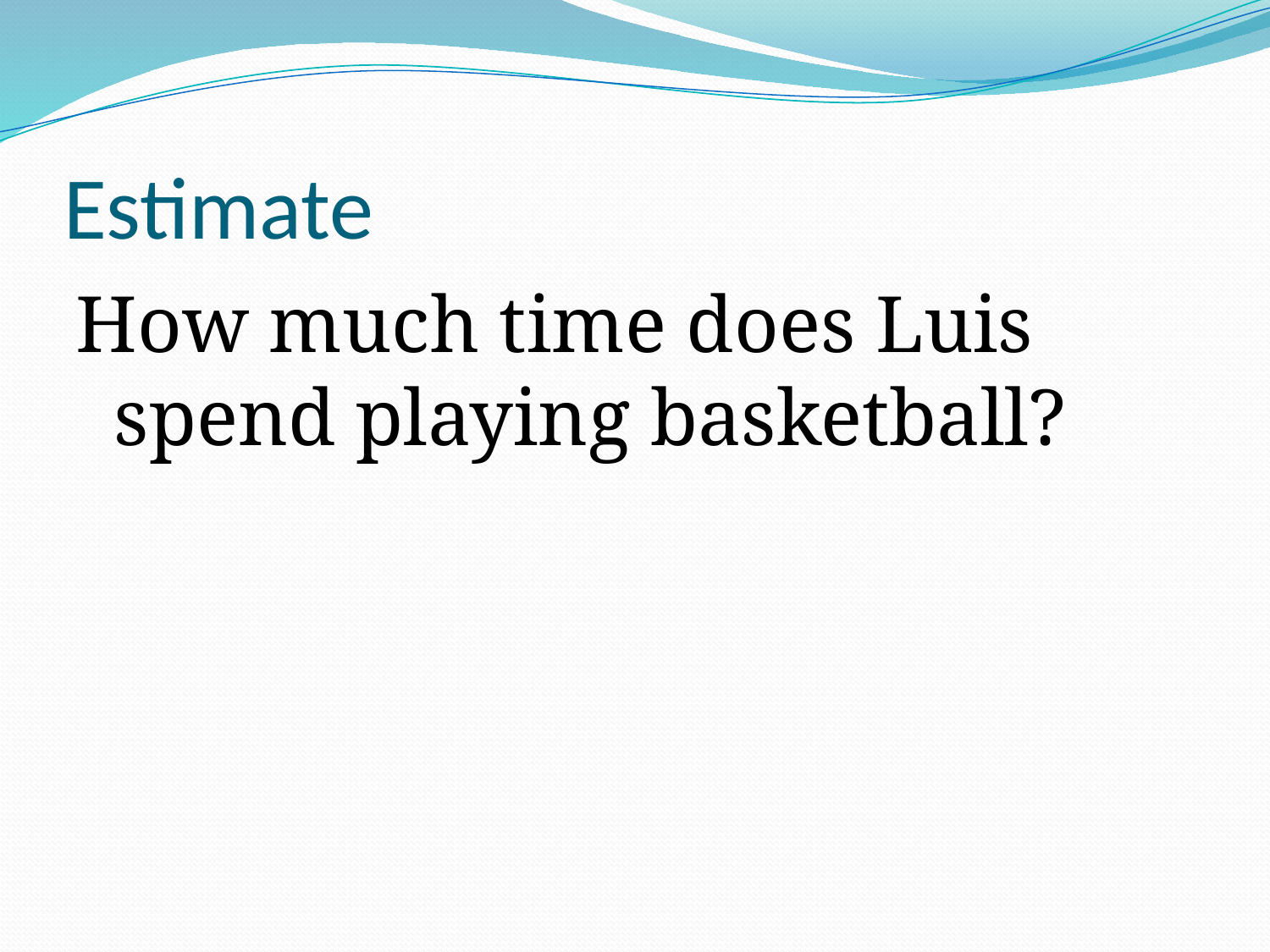

# Estimate
How much time does Luis spend playing basketball?